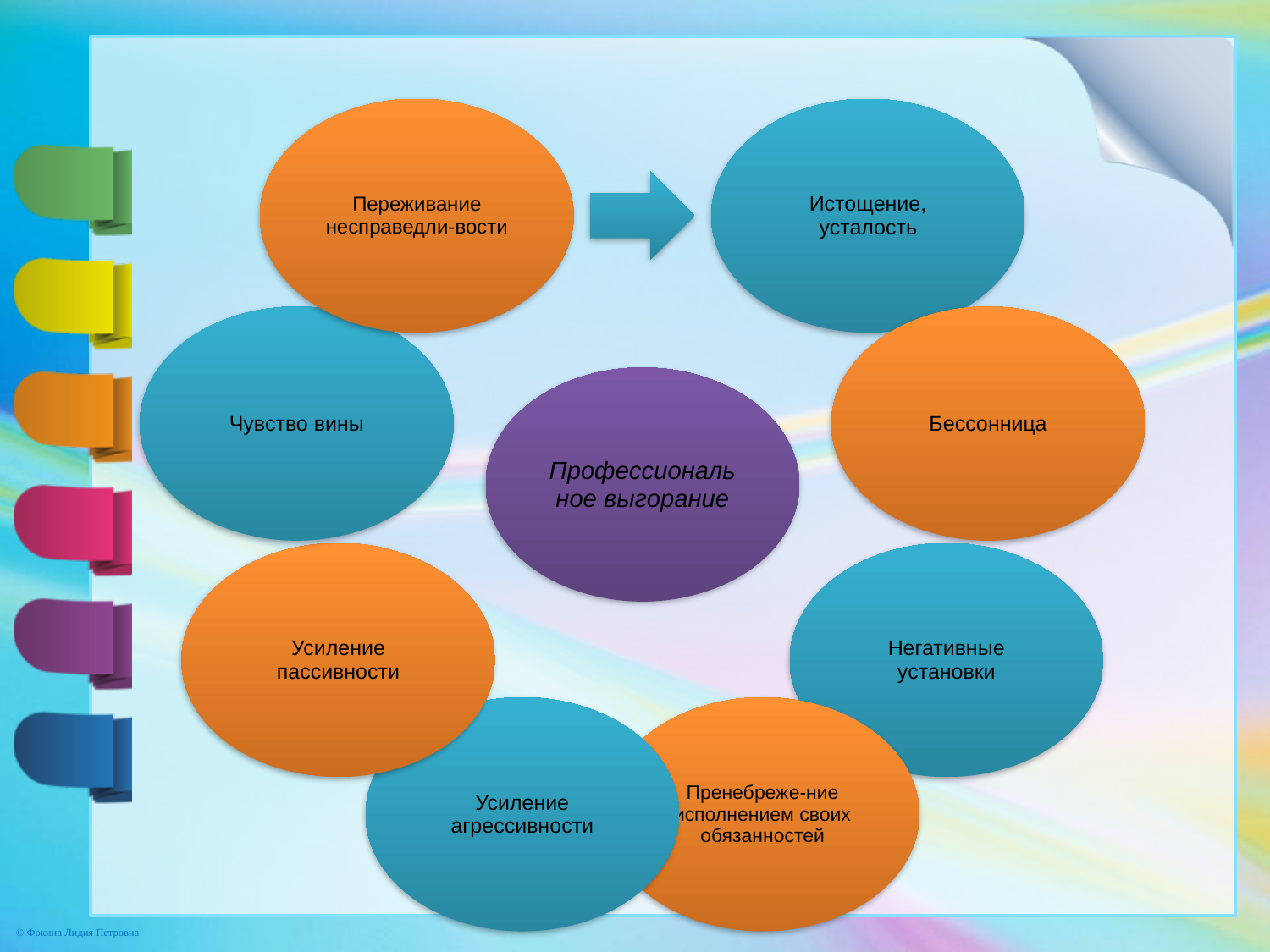

Профессиональное выгорание
Истощение, усталость
Бессонница
Пренебреже-ние исполнением своих обязанностей
Усиление агрессивности
Негативные установки
Усиление пассивности
Чувство вины
Переживание несправедли-вости